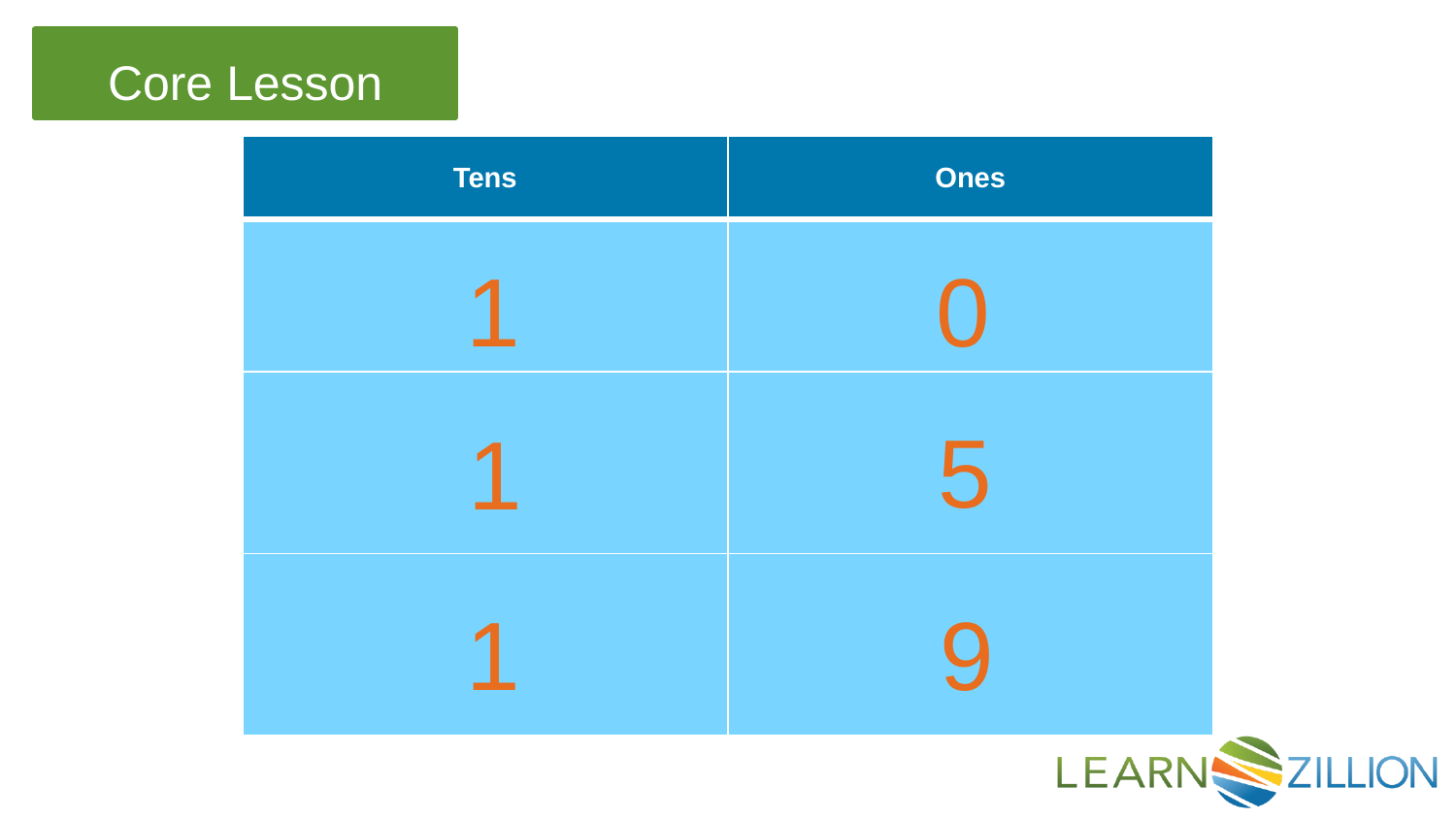

| Tens | Ones |
| --- | --- |
|  |  |
|  |  |
|  |  |
1
0
5
1
1
9